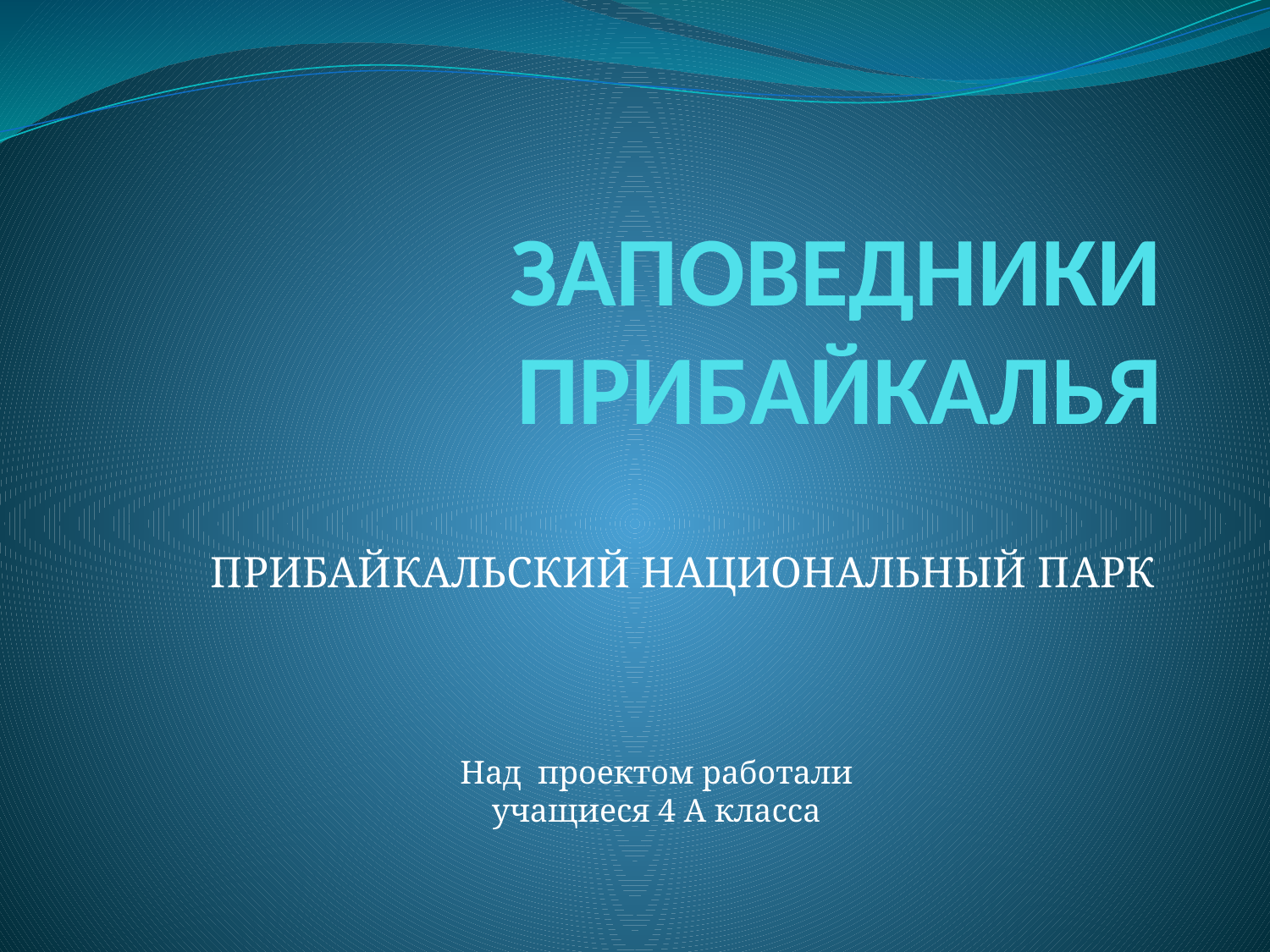

# ЗАПОВЕДНИКИ ПРИБАЙКАЛЬЯ
ПРИБАЙКАЛЬСКИЙ НАЦИОНАЛЬНЫЙ ПАРК
Над  проектом работали
учащиеся 4 А класса